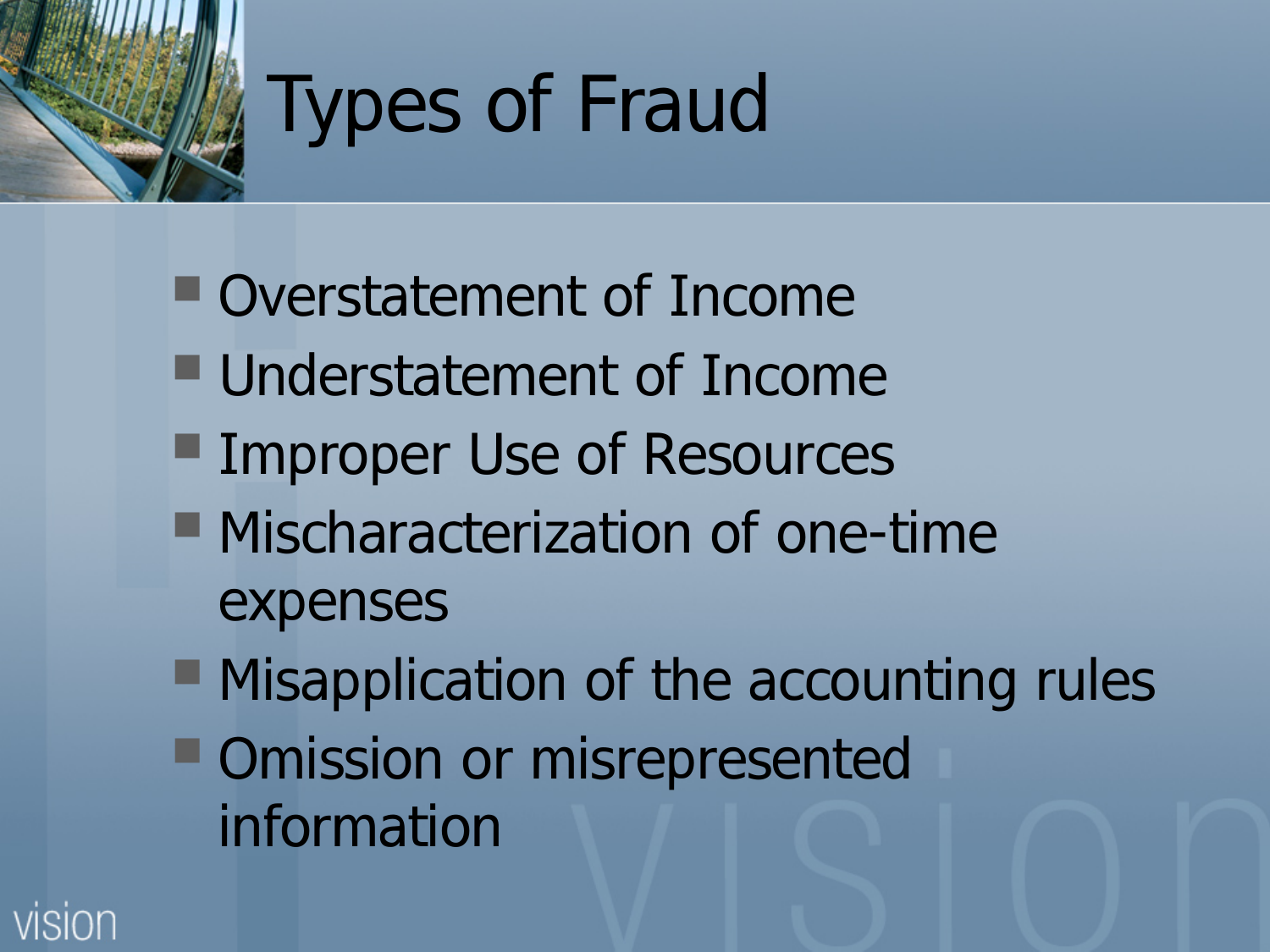

# Types of Fraud
Overstatement of Income
Understatement of Income
Improper Use of Resources
Mischaracterization of one-time expenses
Misapplication of the accounting rules
Omission or misrepresented information